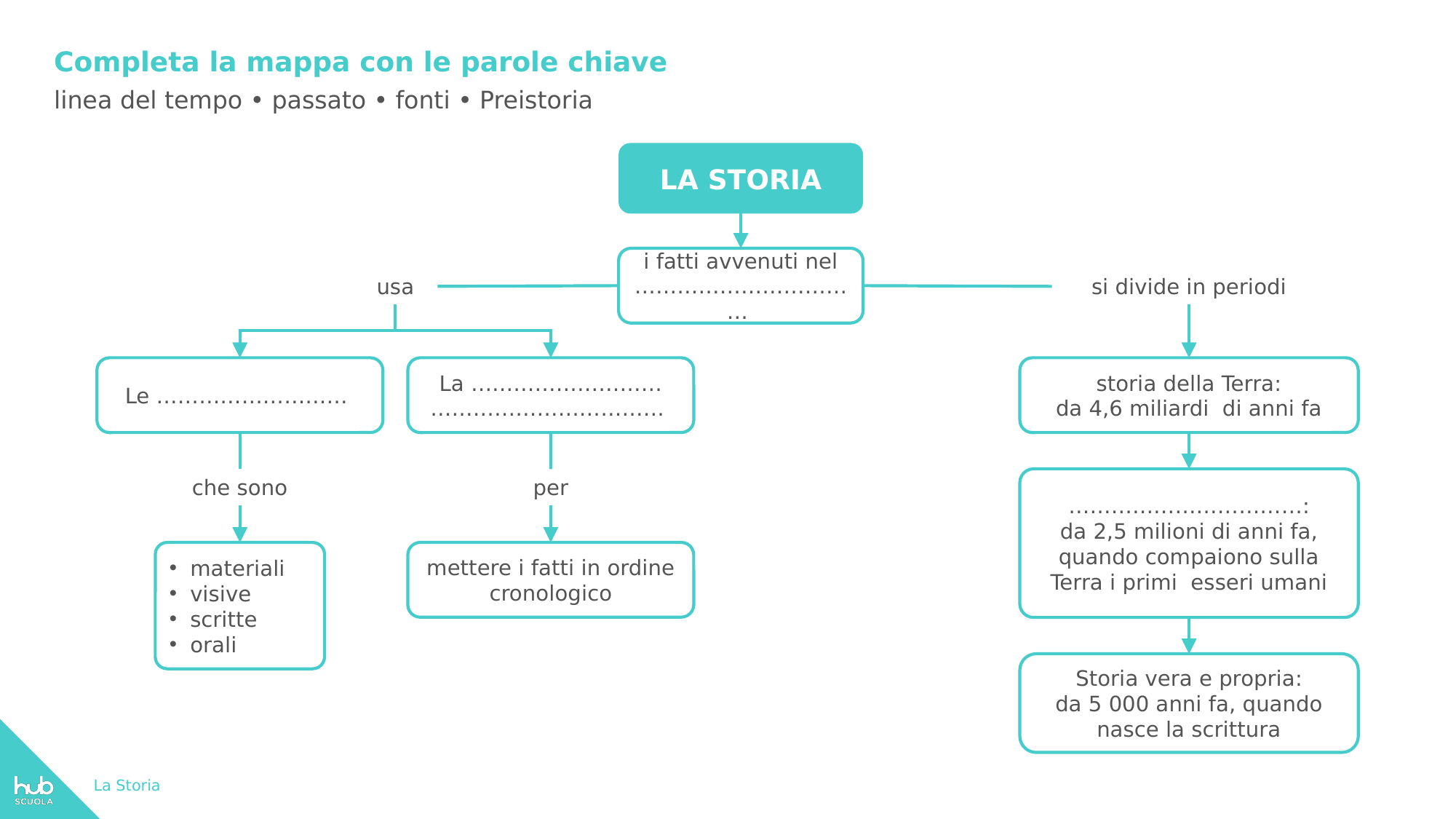

Completa la mappa con le parole chiave
linea del tempo • passato • fonti • Preistoria
LA STORIA
i fatti avvenuti nel ……………………………
usa
si divide in periodi
Le ………………………
La ………………………
……………………………
storia della Terra:
da 4,6 miliardi  di anni fa
……………………………:
da 2,5 milioni di anni fa, quando compaiono sulla Terra i primi  esseri umani
che sono
per
materiali
visive
scritte
orali
mettere i fatti in ordine cronologico
Storia vera e propria:
da 5 000 anni fa, quando nasce la scrittura